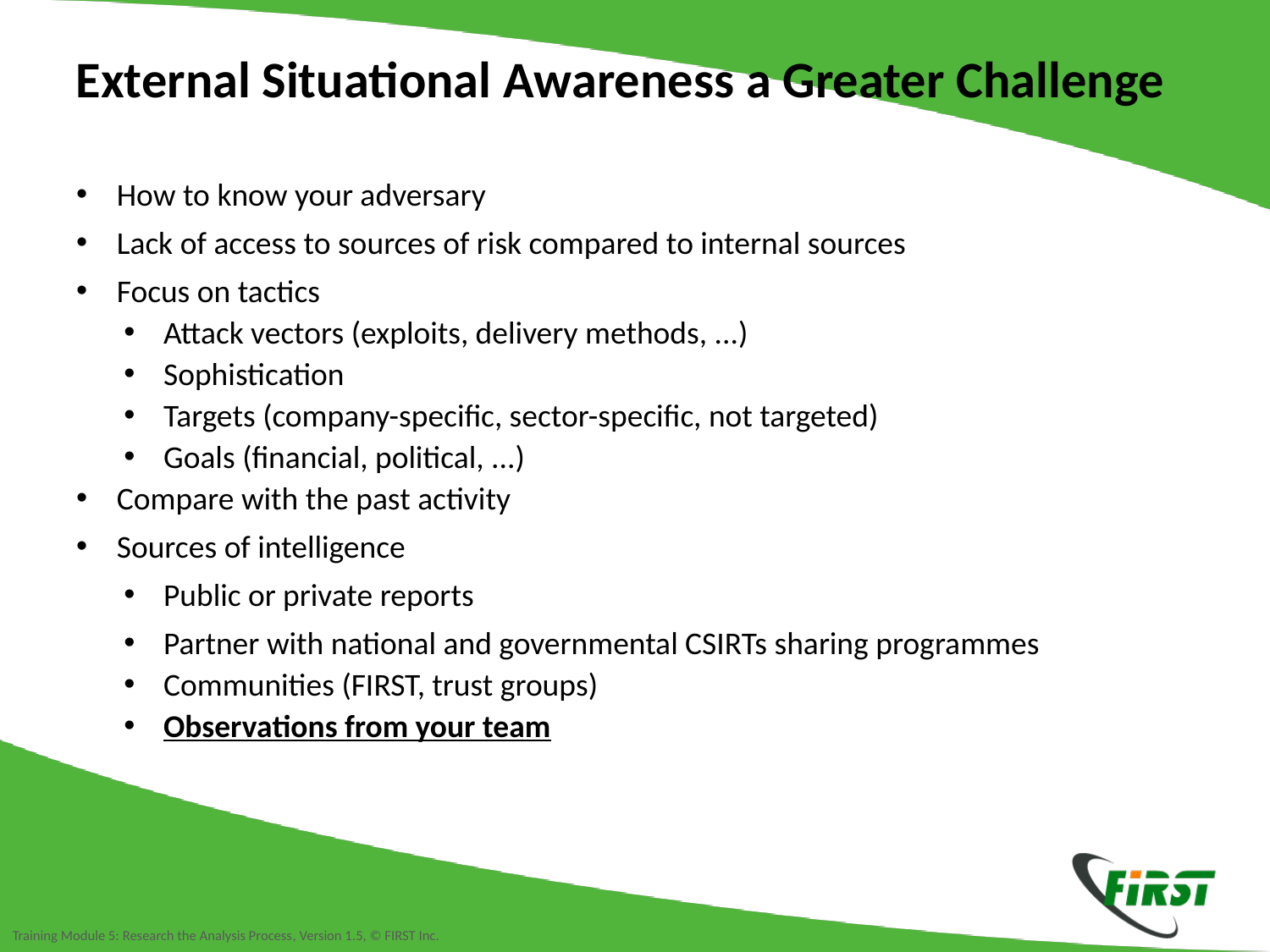

External Situational Awareness a Greater Challenge
How to know your adversary
Lack of access to sources of risk compared to internal sources
Focus on tactics
Attack vectors (exploits, delivery methods, ...)
Sophistication
Targets (company-specific, sector-specific, not targeted)
Goals (financial, political, ...)
Compare with the past activity
Sources of intelligence
Public or private reports
Partner with national and governmental CSIRTs sharing programmes
Communities (FIRST, trust groups)
Observations from your team